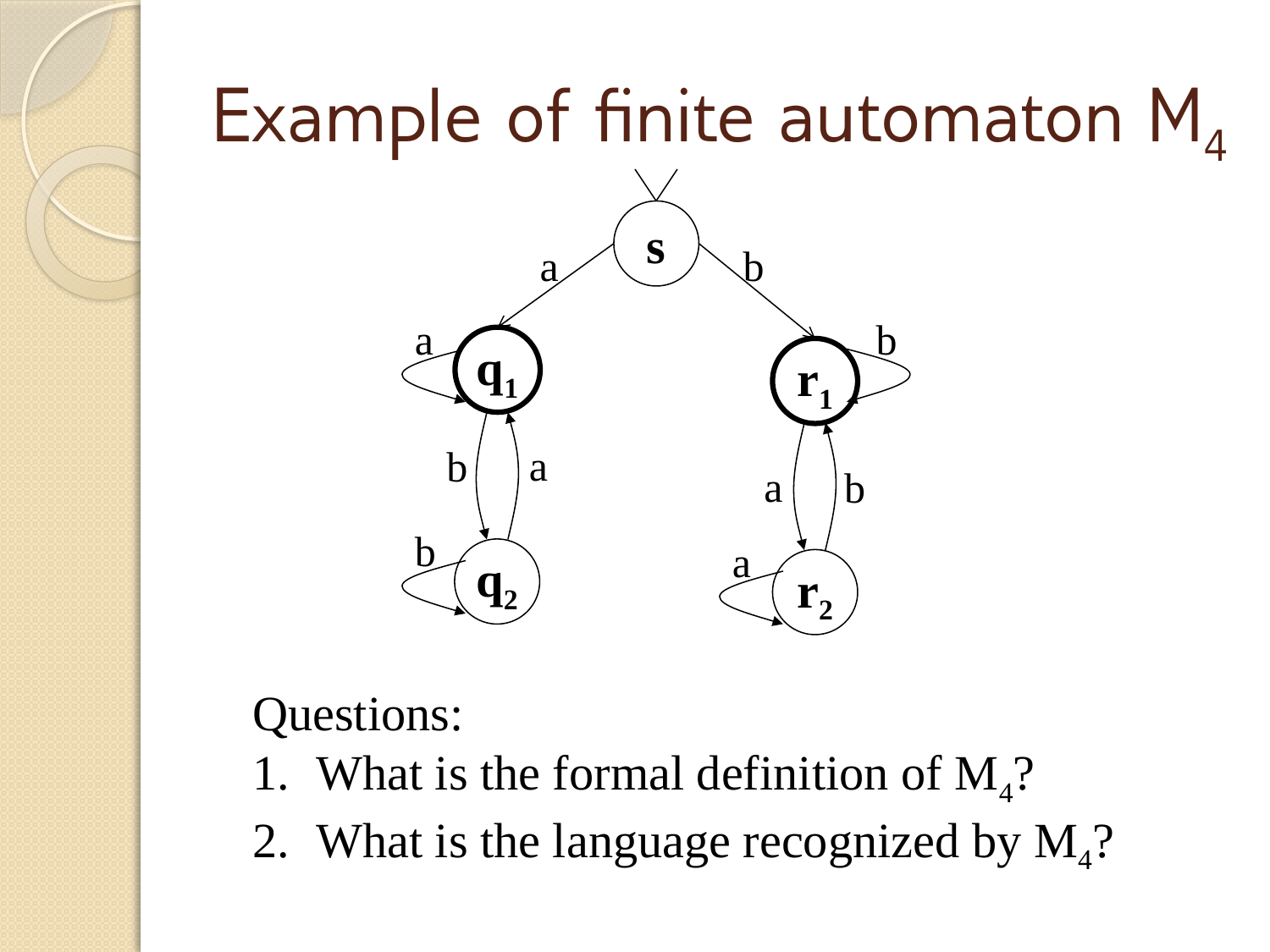

# Example of finite automaton M4

s
a
b
b
a

a
b
a
q2
q1
r1

b

b
a
r2

Questions:
What is the formal definition of M4?
What is the language recognized by M4?